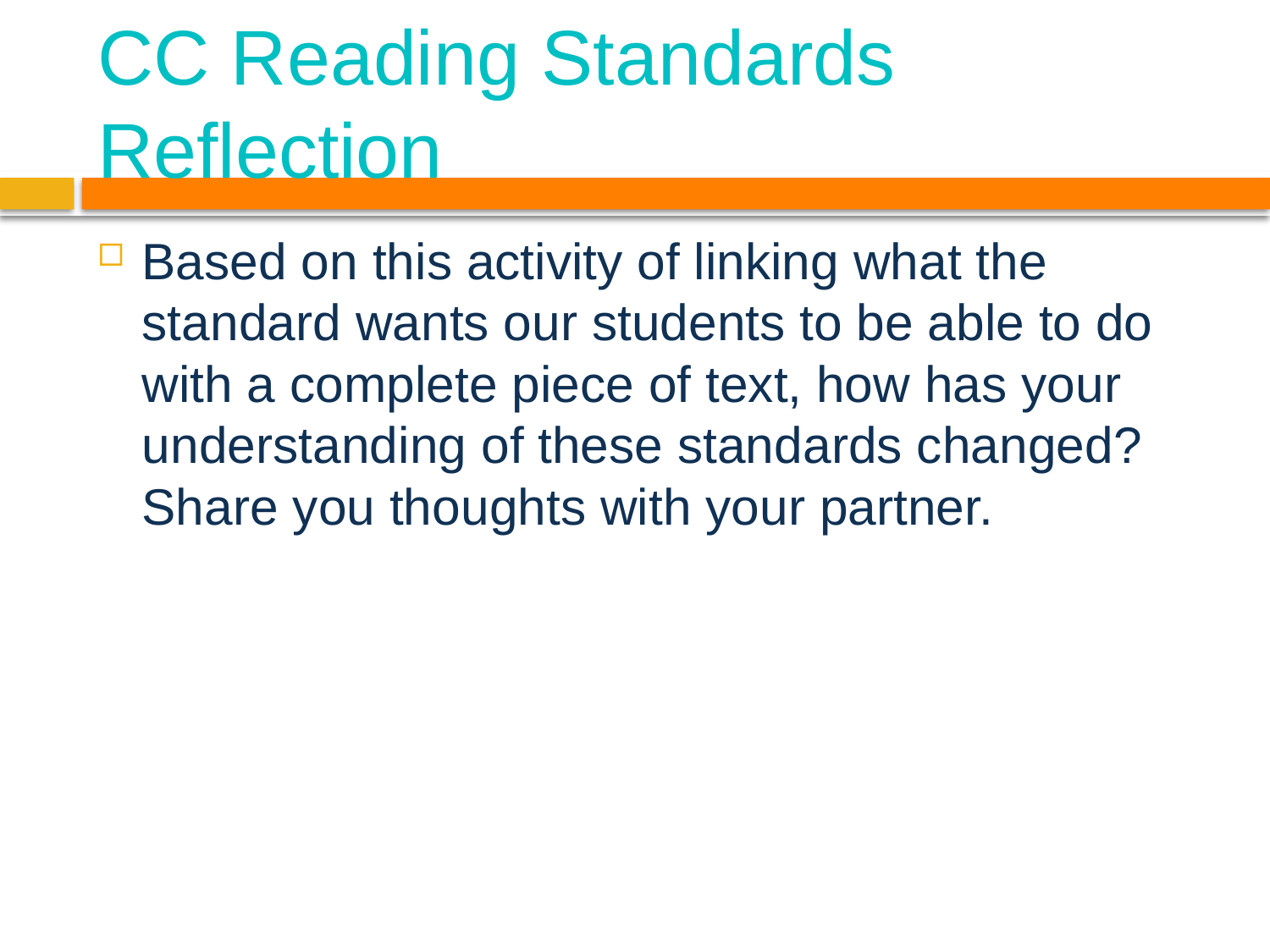

# CC Reading Standards Reflection
Based on this activity of linking what the standard wants our students to be able to do with a complete piece of text, how has your understanding of these standards changed?  Share you thoughts with your partner.